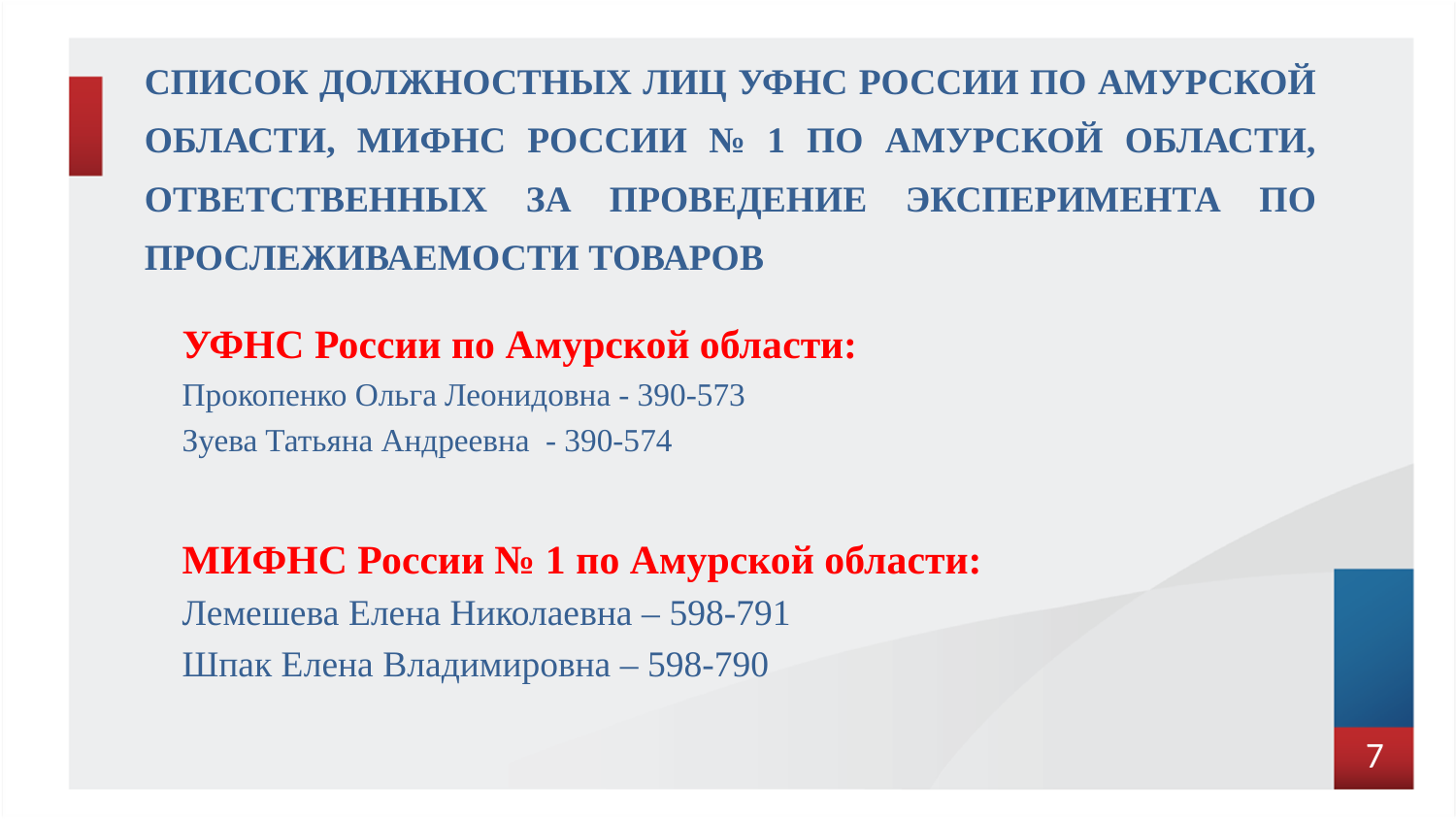

# Список должностных лиц УФНС России по Амурской области, МИФНС России № 1 по Амурской области, ответственных за проведение эксперимента по прослеживаемости товаров
УФНС России по Амурской области:
Прокопенко Ольга Леонидовна - 390-573
Зуева Татьяна Андреевна  - 390-574

МИФНС России № 1 по Амурской области:
Лемешева Елена Николаевна – 598-791
Шпак Елена Владимировна – 598-790
7